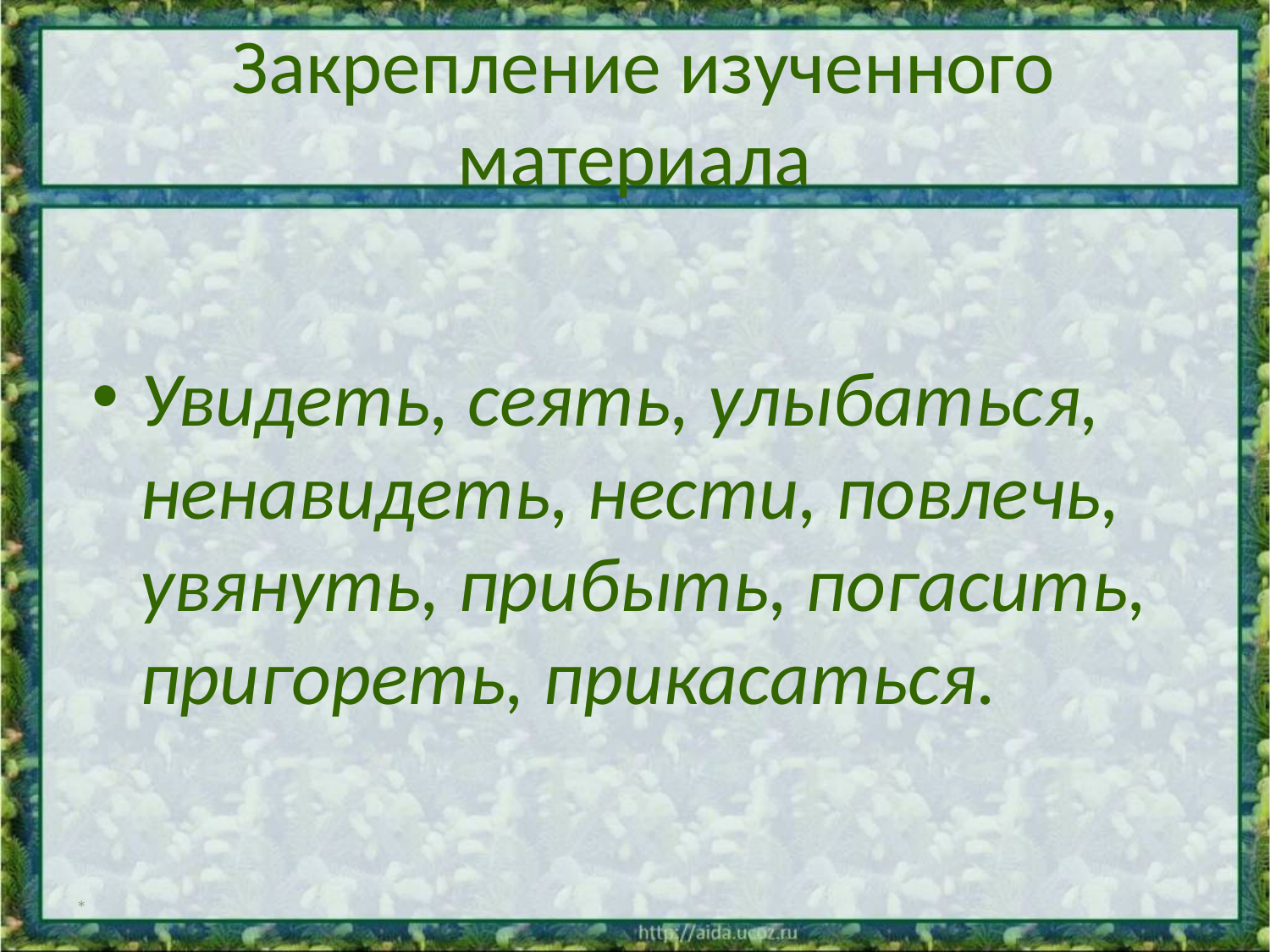

# . Закрепление изученного материала

Увидеть, сеять, улыбаться, ненавидеть, нести, повлечь, увянуть, прибыть, погасить, пригореть, прикасаться.

*